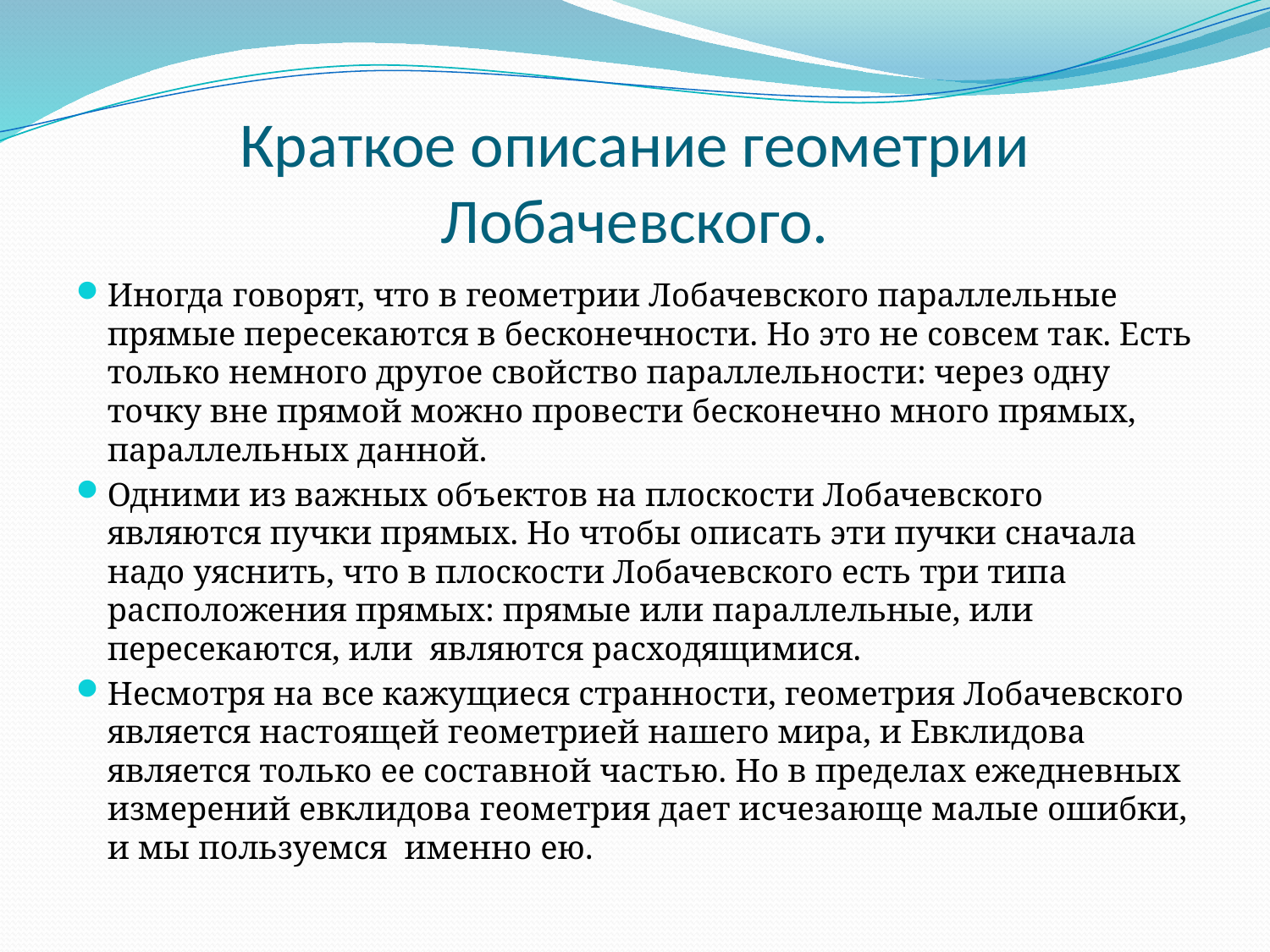

# Краткое описание геометрии Лобачевского.
Иногда говорят, что в геометрии Лобачевского параллельные прямые пересекаются в бесконечности. Но это не совсем так. Есть только немного другое свойство параллельности: через одну точку вне прямой можно провести бесконечно много прямых, параллельных данной.
Одними из важных объектов на плоскости Лобачевского являются пучки прямых. Но чтобы описать эти пучки сначала надо уяснить, что в плоскости Лобачевского есть три типа расположения прямых: прямые или параллельные, или пересекаются, или  являются расходящимися.
Несмотря на все кажущиеся странности, геометрия Лобачевского является настоящей геометрией нашего мира, и Евклидова является только ее составной частью. Но в пределах ежедневных измерений евклидова геометрия дает исчезающе малые ошибки, и мы пользуемся  именно ею.